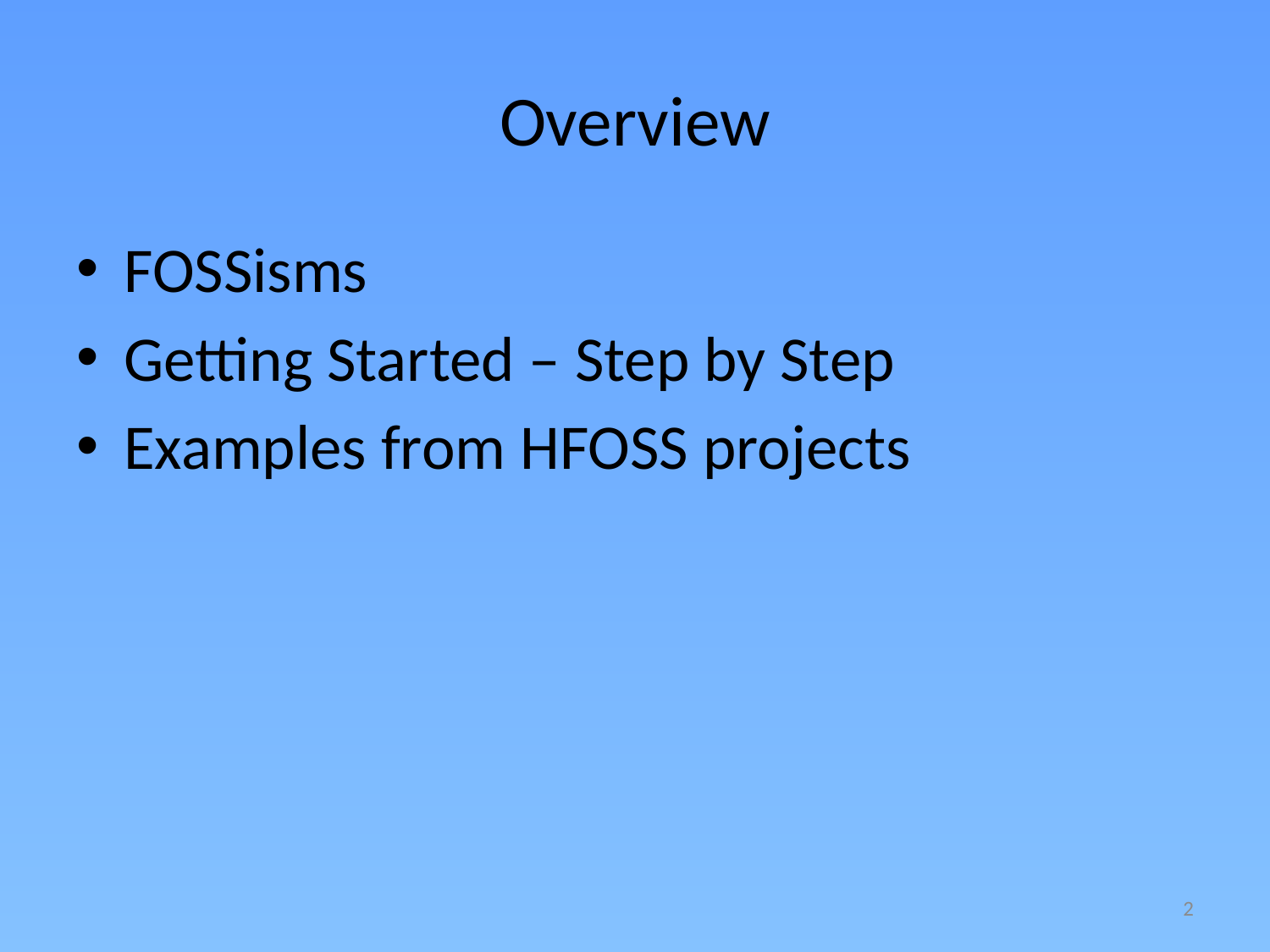

# Overview
FOSSisms
Getting Started – Step by Step
Examples from HFOSS projects

2